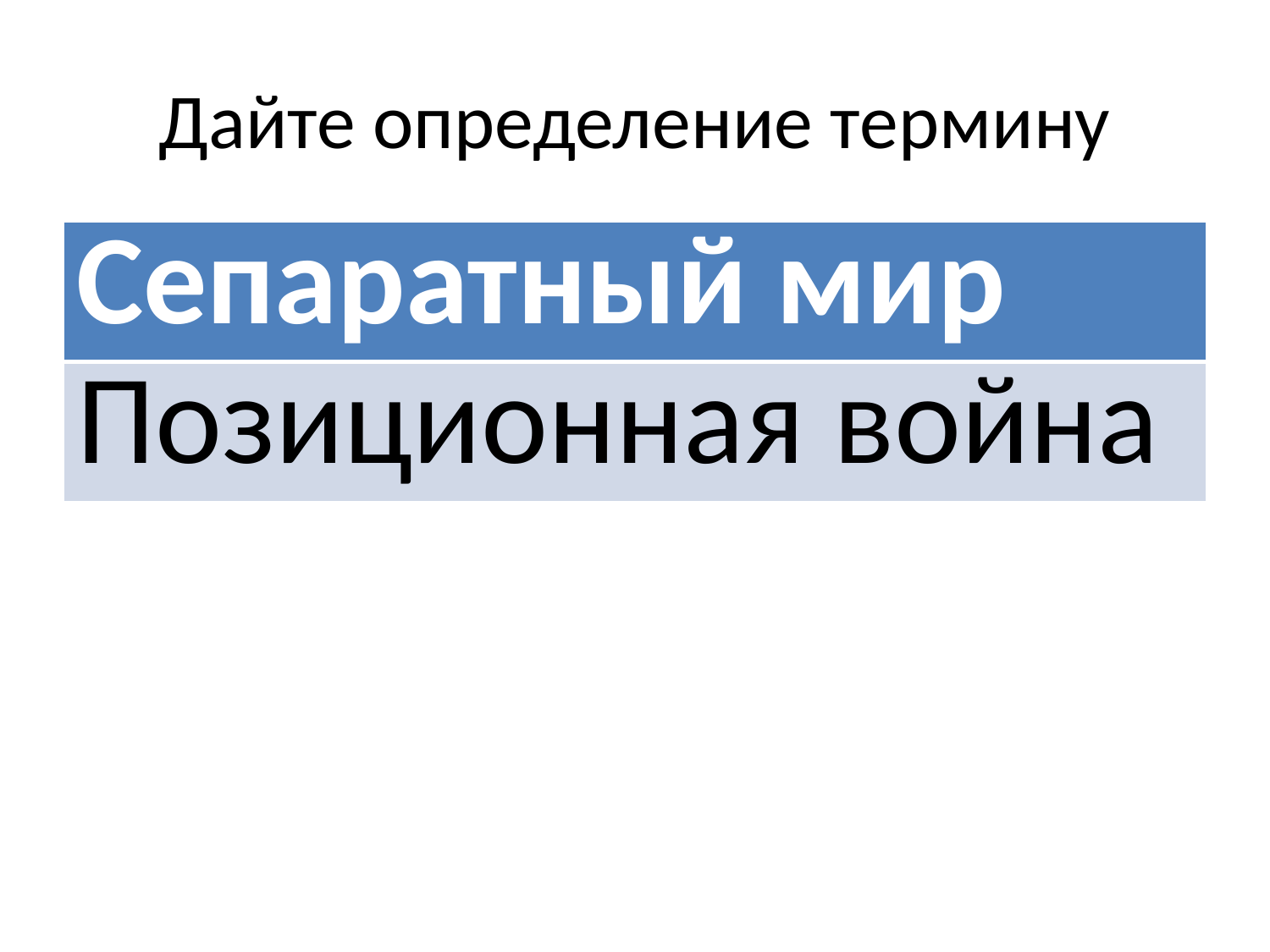

# Дайте определение термину
| Сепаратный мир |
| --- |
| Позиционная война |